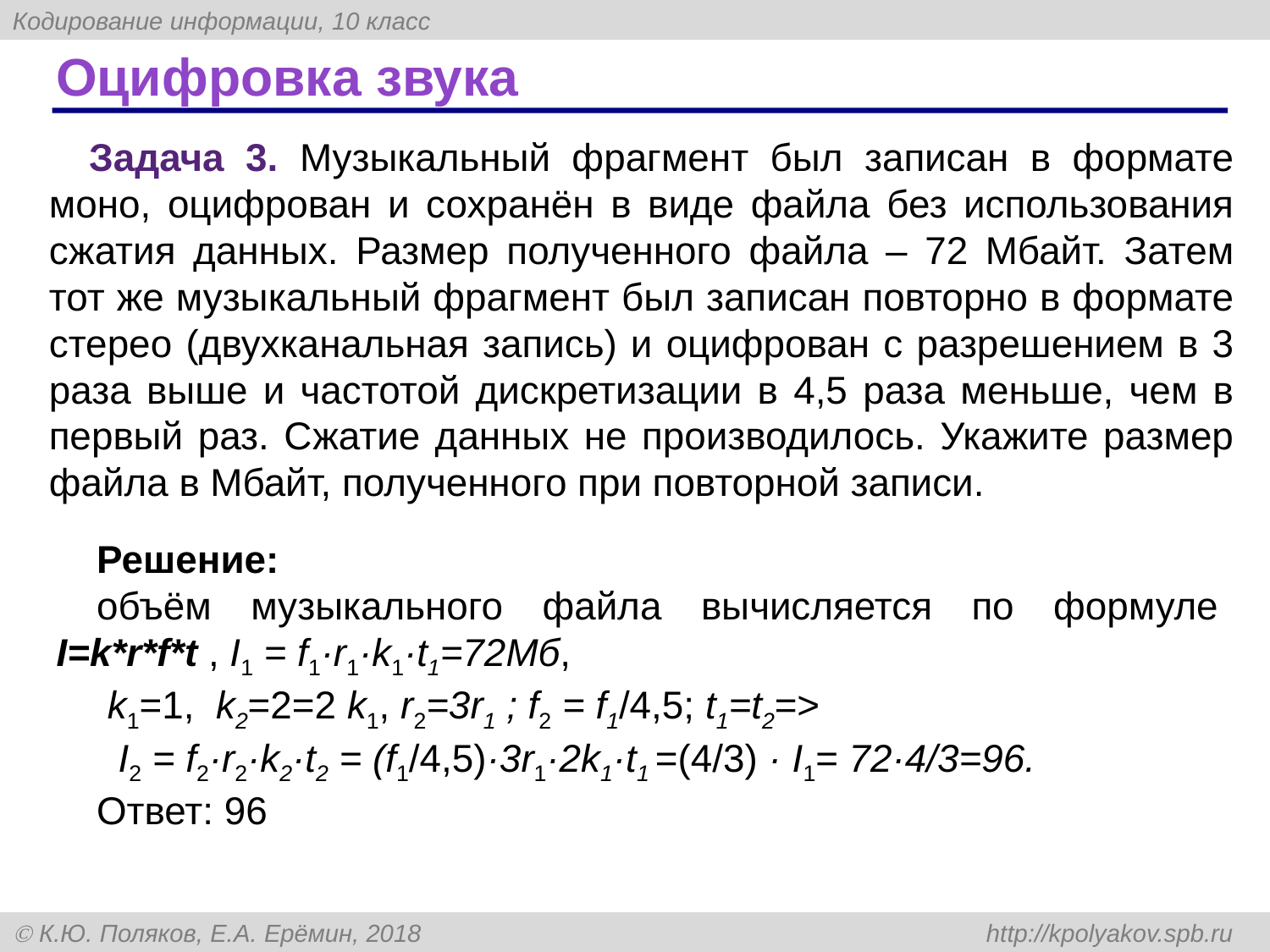

# Оцифровка звука
Задача 3. Музыкальный фрагмент был записан в формате моно, оцифрован и сохранён в виде файла без использования сжатия данных. Размер полученного файла – 72 Мбайт. Затем тот же музыкальный фрагмент был записан повторно в формате стерео (двухканальная запись) и оцифрован с разрешением в 3 раза выше и частотой дискретизации в 4,5 раза меньше, чем в первый раз. Сжатие данных не производилось. Укажите размер файла в Мбайт, полученного при повторной записи.
Решение:
объём музыкального файла вычисляется по формуле I=k*r*f*t , I1 = f1·r1·k1·t1=72Мб,
 k1=1,  k2=2=2 k1, r2=3r1 ; f2 = f1/4,5; t1=t2=>
  I2 = f2·r2·k2·t2 = (f1/4,5)·3r1·2k1·t1 =(4/3) · I1= 72·4/3=96.
Ответ: 96